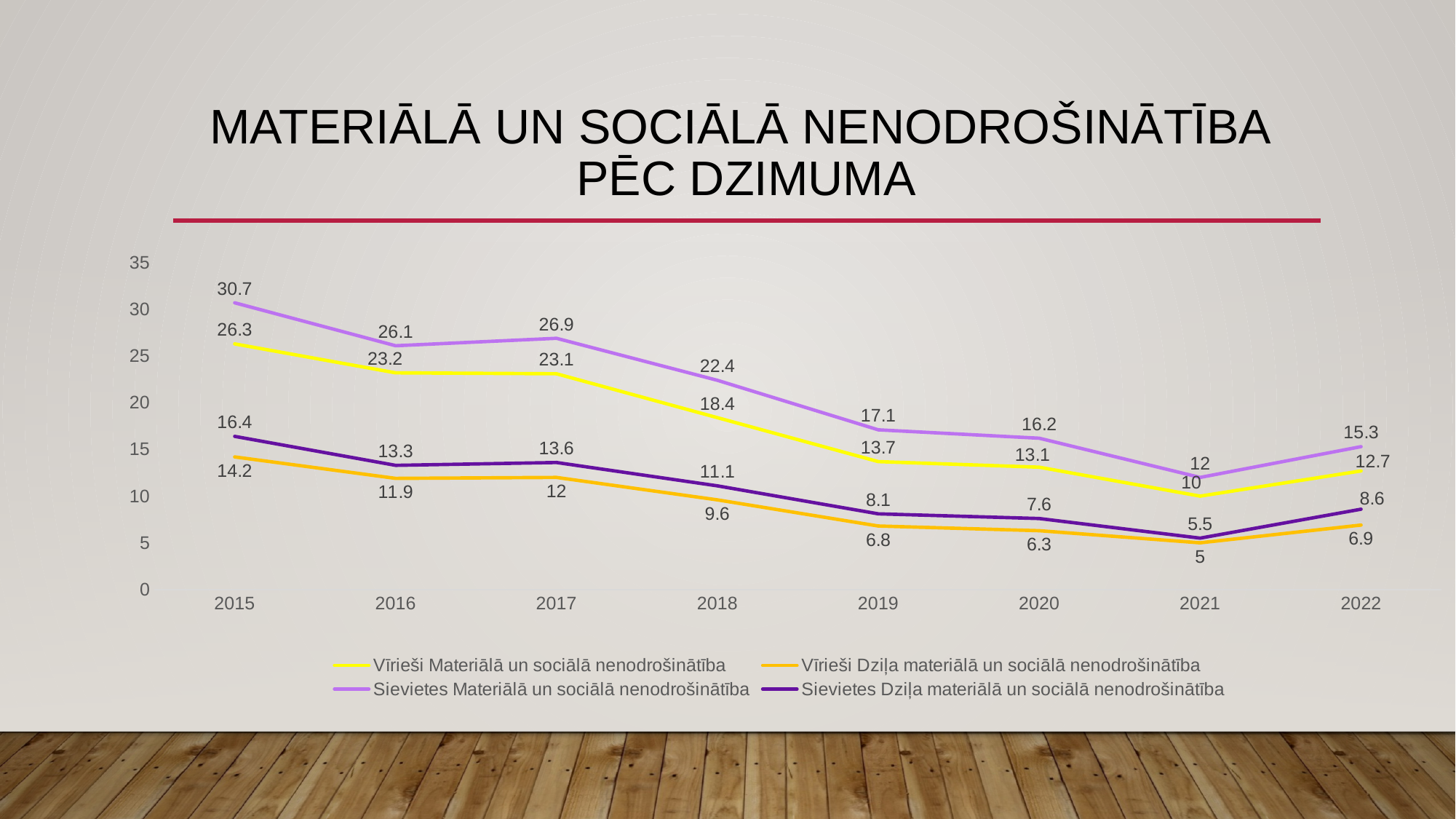

# Materiālā un sociālā nenodrošinātība pēc dzimuma

### Chart

| Category | Vīrieši | Vīrieši | Sievietes | Sievietes |
|---|---|---|---|---|
| 2015 | 26.3 | 14.2 | 30.7 | 16.4 |
| 2016 | 23.2 | 11.9 | 26.1 | 13.3 |
| 2017 | 23.1 | 12.0 | 26.9 | 13.6 |
| 2018 | 18.4 | 9.6 | 22.4 | 11.1 |
| 2019 | 13.7 | 6.8 | 17.1 | 8.1 |
| 2020 | 13.1 | 6.3 | 16.2 | 7.6 |
| 2021 | 10.0 | 5.0 | 12.0 | 5.5 |
| 2022 | 12.7 | 6.9 | 15.3 | 8.6 |